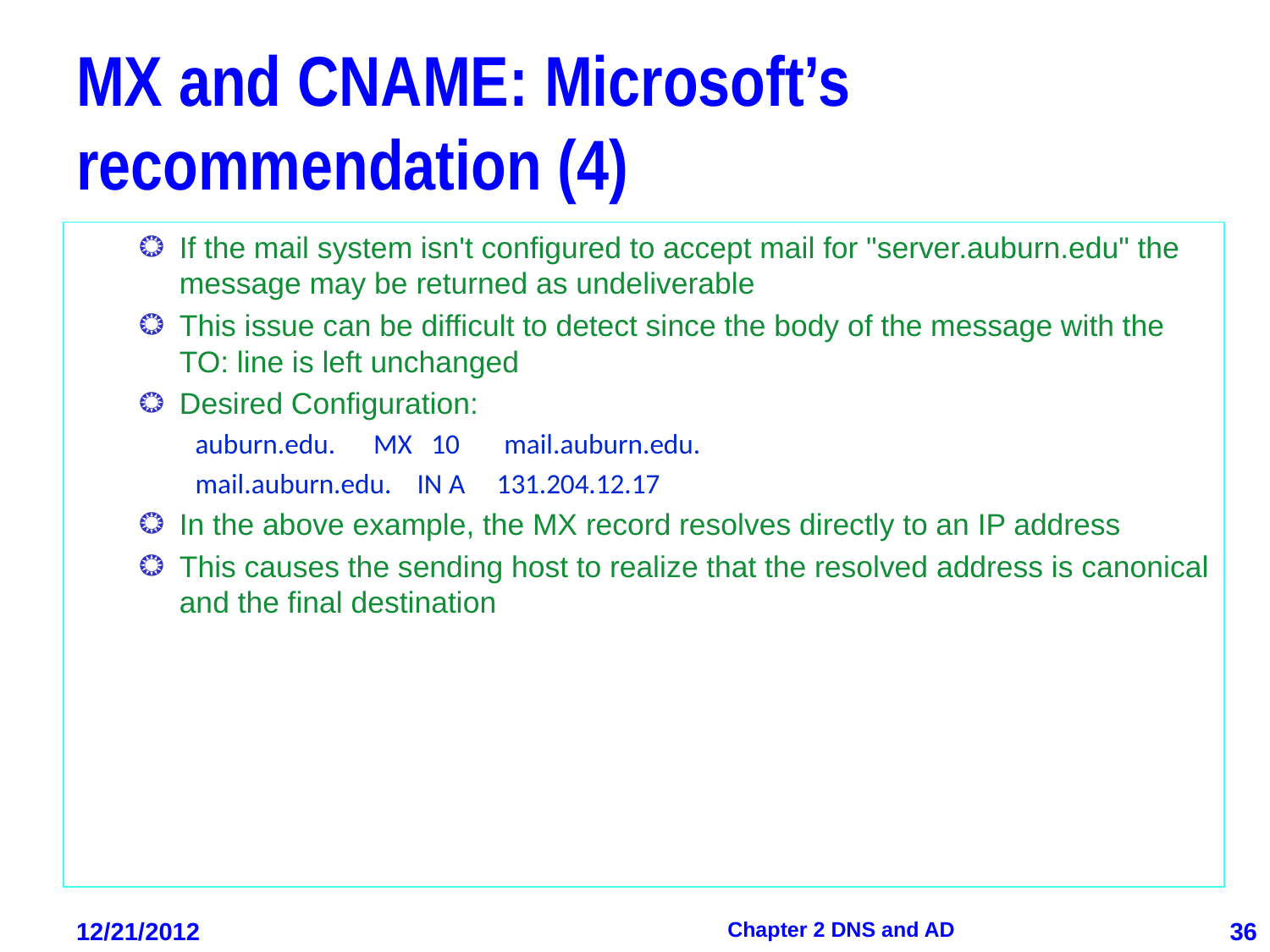

# MX and CNAME: Microsoft’s recommendation (4)
If the mail system isn't configured to accept mail for "server.auburn.edu" the message may be returned as undeliverable
This issue can be difficult to detect since the body of the message with the TO: line is left unchanged
Desired Configuration:
auburn.edu.      MX   10       mail.auburn.edu.
mail.auburn.edu.    IN A     131.204.12.17
In the above example, the MX record resolves directly to an IP address
This causes the sending host to realize that the resolved address is canonical and the final destination
12/21/2012
Chapter 2 DNS and AD
36